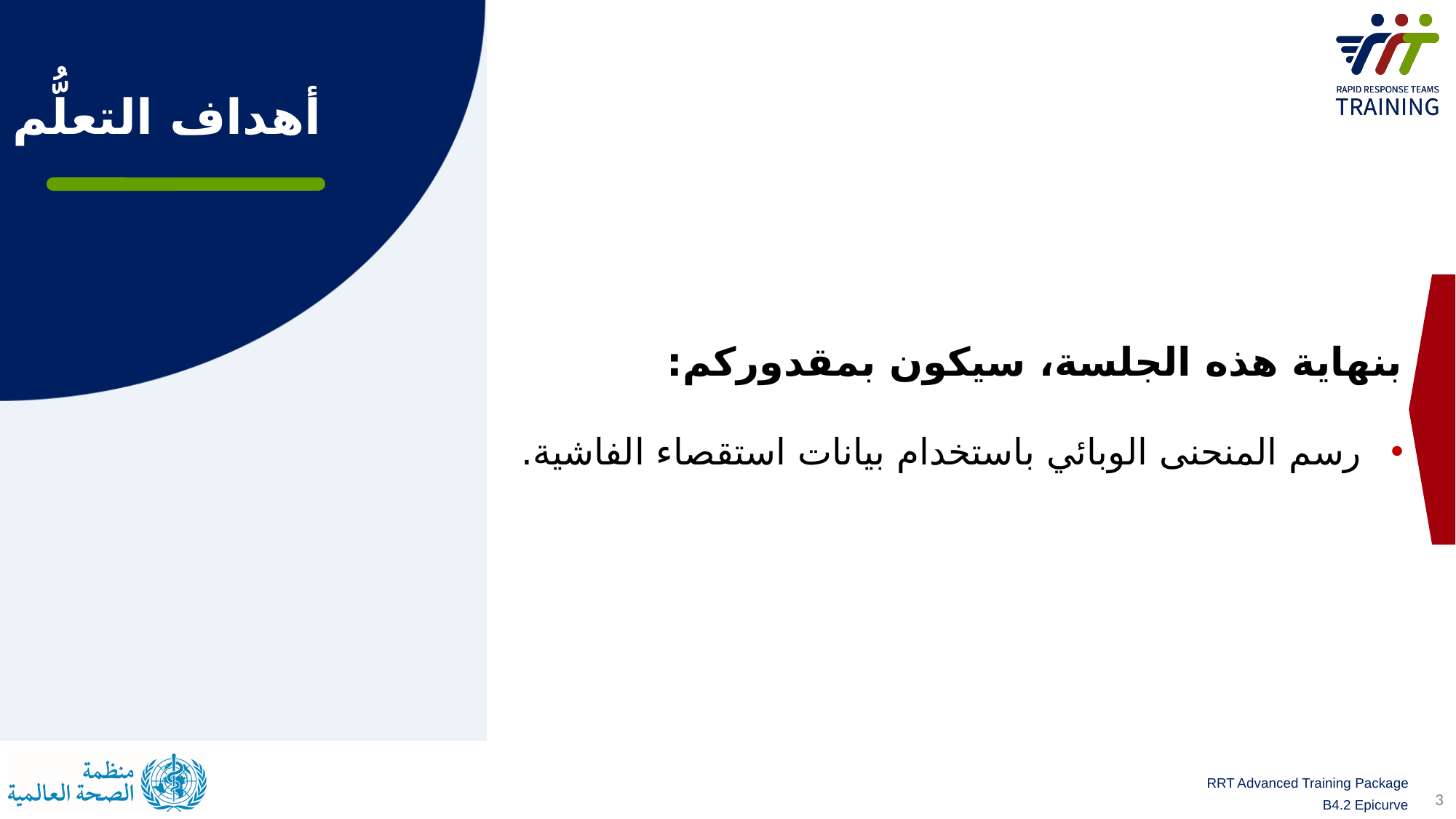

# أهداف التعلُّم

بنهاية هذه الجلسة، سيكون بمقدوركم:

رسم المنحنى الوبائي باستخدام بيانات استقصاء الفاشية.